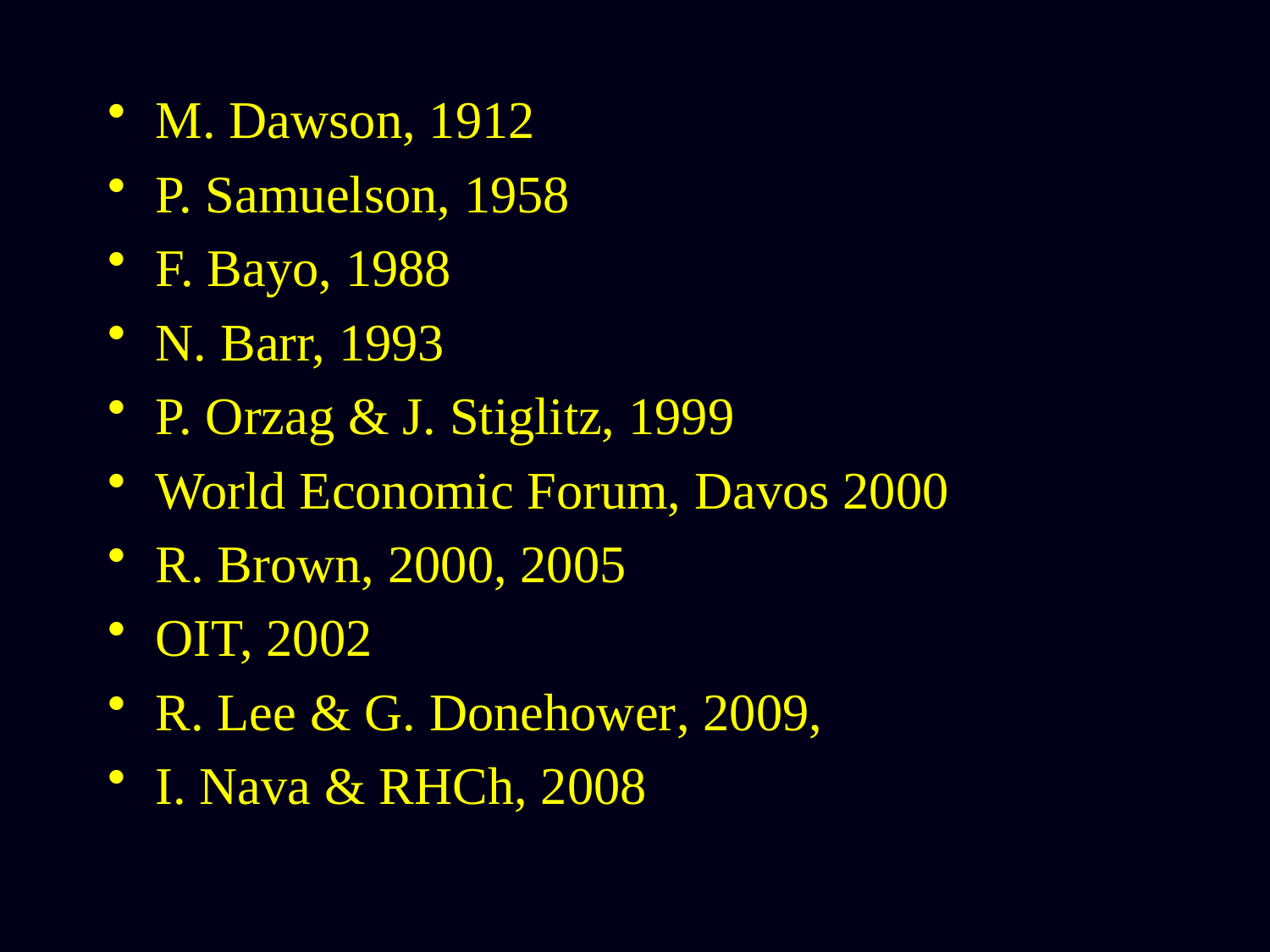

M. Dawson, 1912
P. Samuelson, 1958
F. Bayo, 1988
N. Barr, 1993
P. Orzag & J. Stiglitz, 1999
World Economic Forum, Davos 2000
R. Brown, 2000, 2005
OIT, 2002
R. Lee & G. Donehower, 2009,
I. Nava & RHCh, 2008